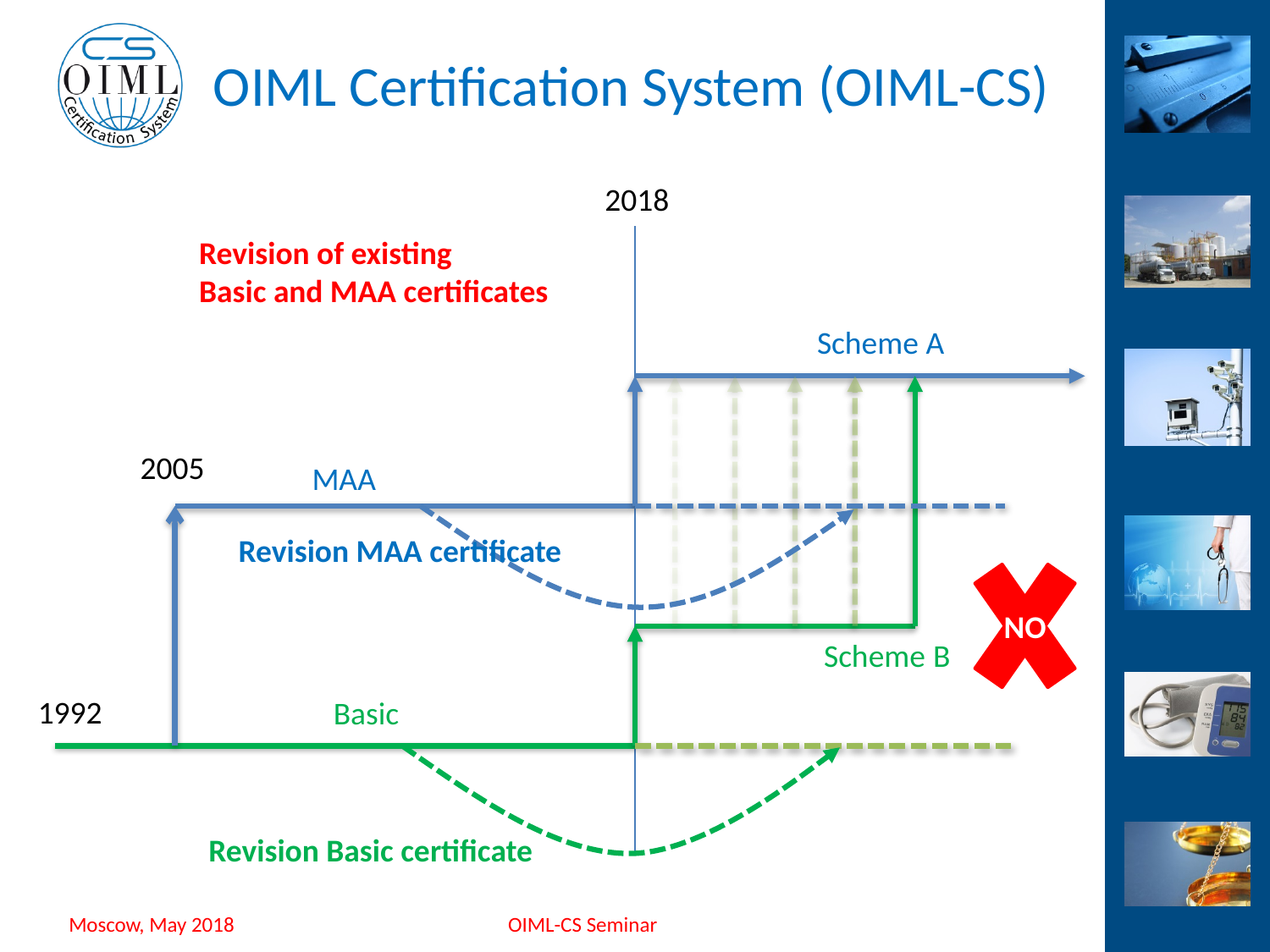

2018
Revision of existing
Basic and MAA certificates
Scheme A
2005
MAA

Revision MAA certificate
NO
Scheme B
1992
Basic

Revision Basic certificate